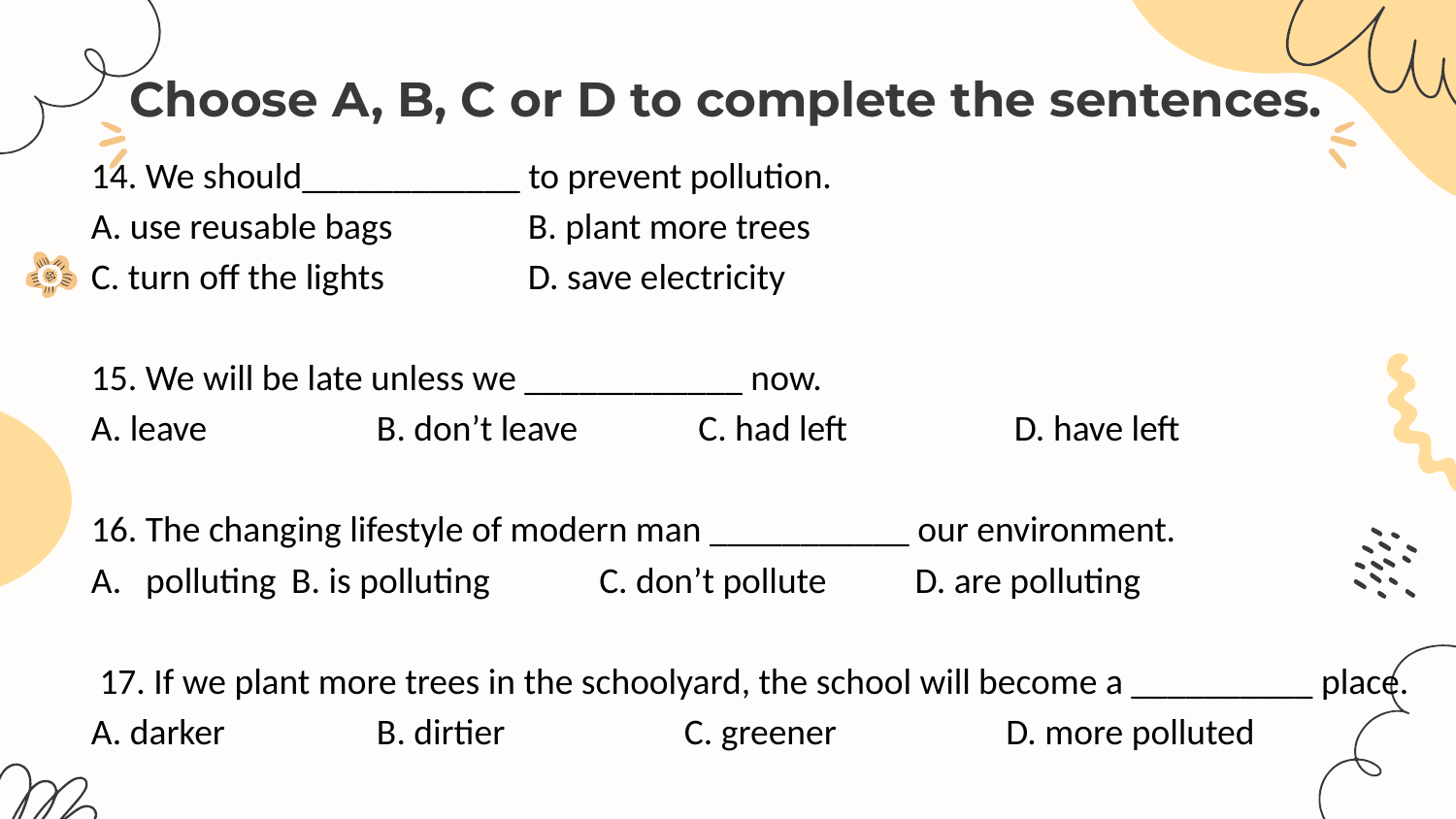

# Choose A, B, C or D to complete the sentences.
14. We should____________ to prevent pollution.
A. use reusable bags 	B. plant more trees
C. turn off the lights	D. save electricity

15. We will be late unless we ____________ now.
A. leave	                 B. don’t leave	   C. had left	      D. have left

16. The changing lifestyle of modern man ___________ our environment.
polluting	B. is polluting	  C. don’t pollute	     D. are polluting

 17. If we plant more trees in the schoolyard, the school will become a __________ place.
A. darker	                 B. dirtier	                   C. greener	     D. more polluted